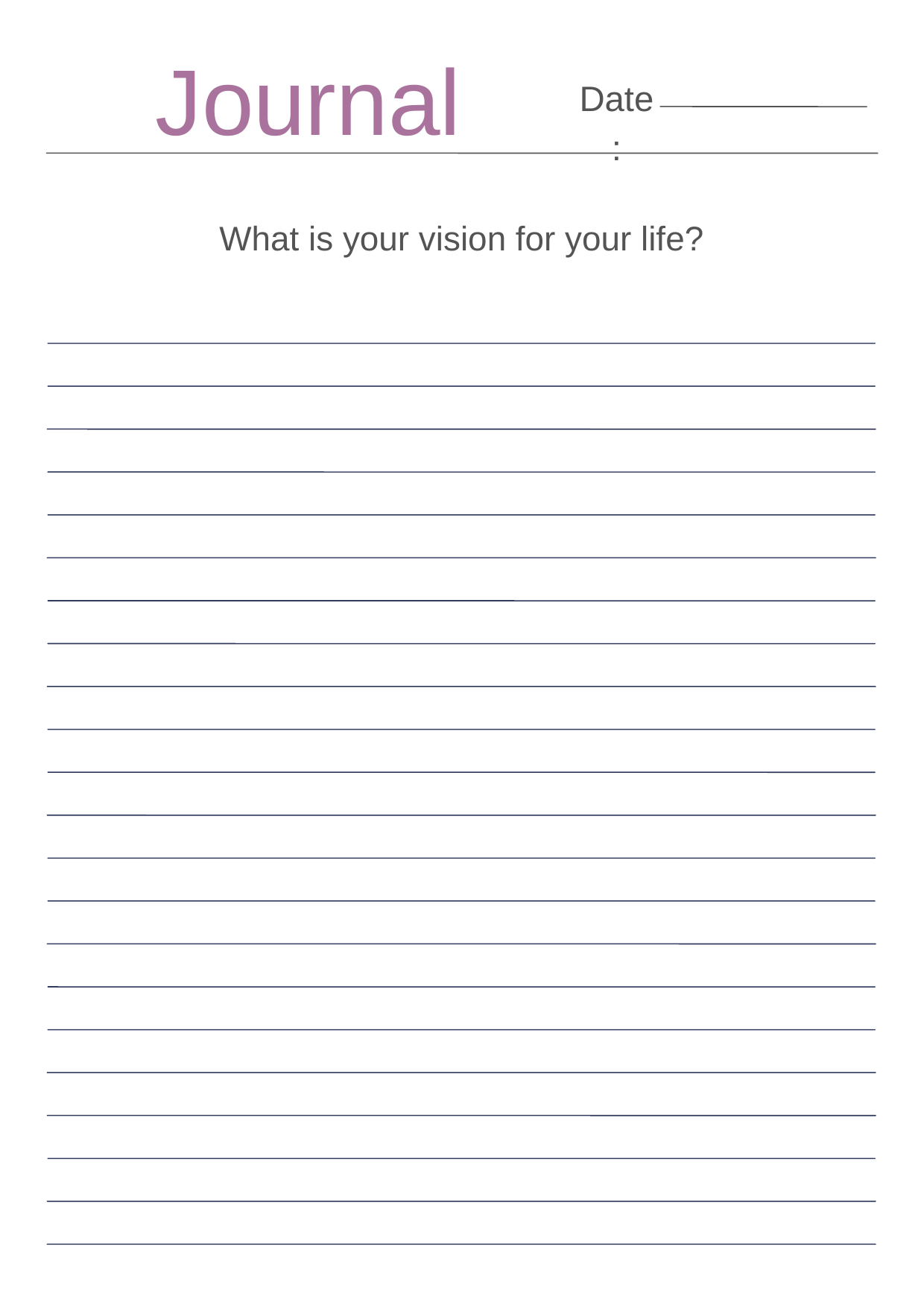

Journal
Date:

What is your vision for your life?